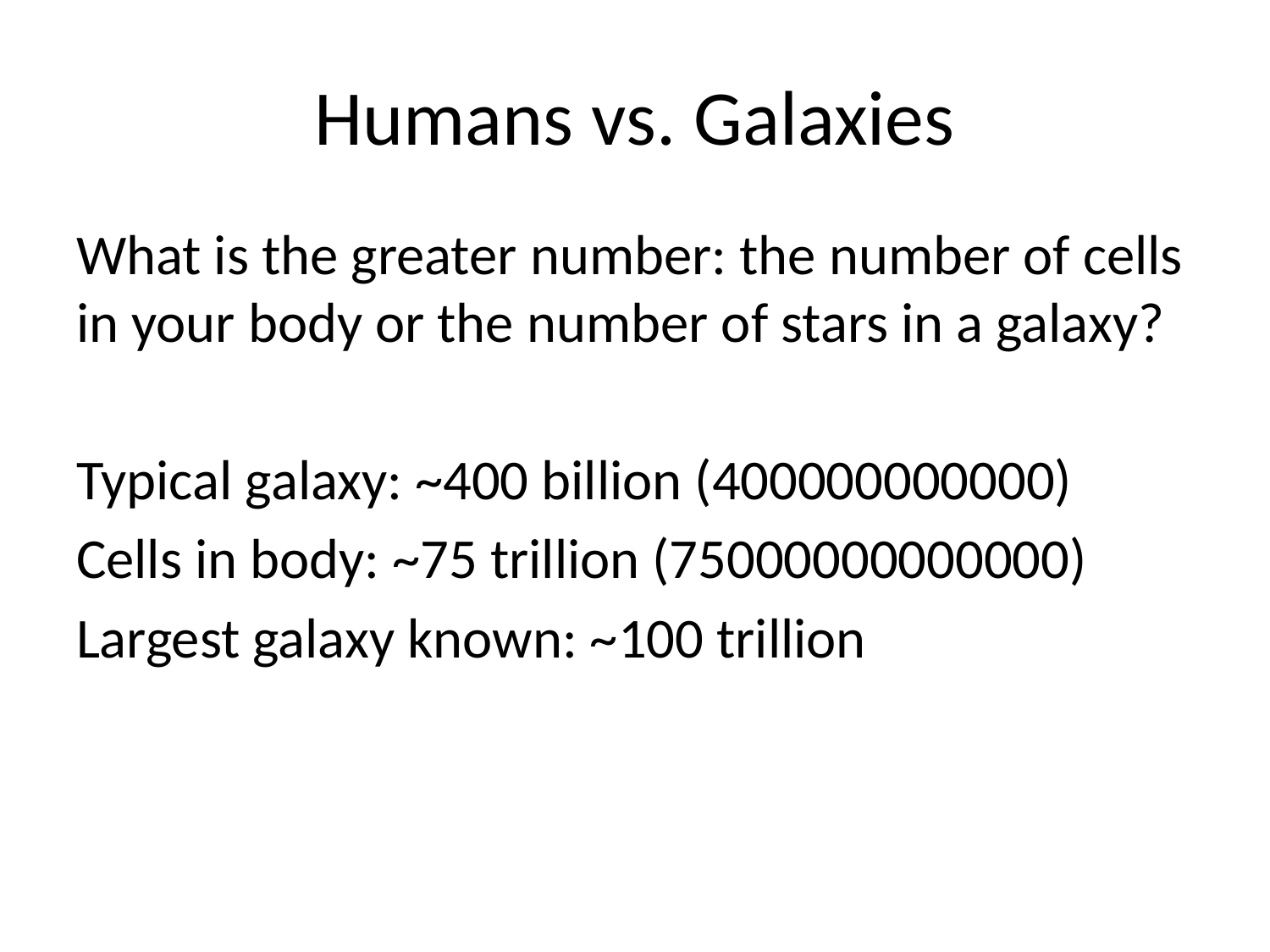

# Humans vs. Galaxies
What is the greater number: the number of cells in your body or the number of stars in a galaxy?

Typical galaxy: ~400 billion (400000000000)
Cells in body: ~75 trillion (75000000000000)
Largest galaxy known: ~100 trillion